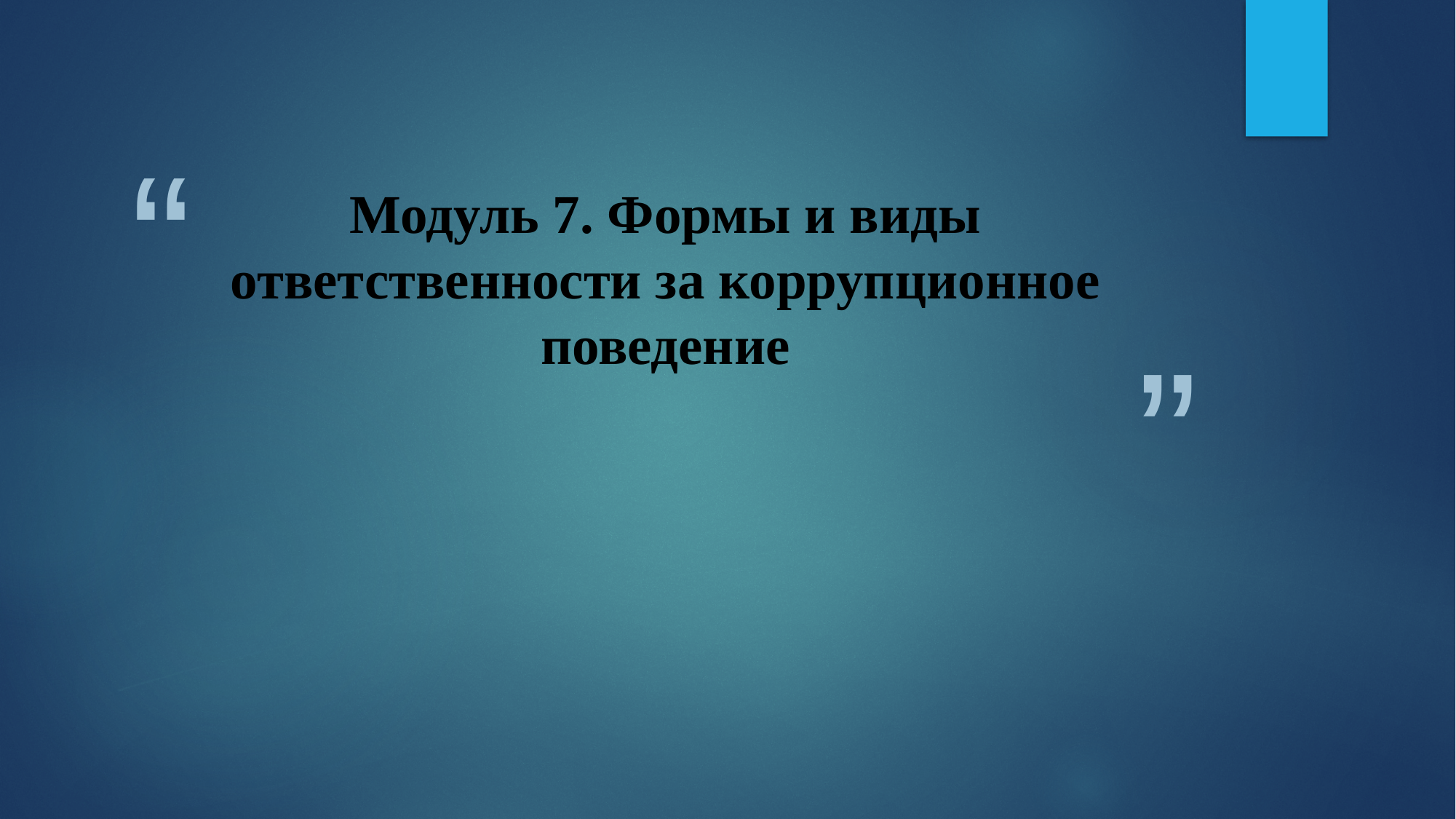

# Модуль 7. Формы и виды ответственности за коррупционное поведение